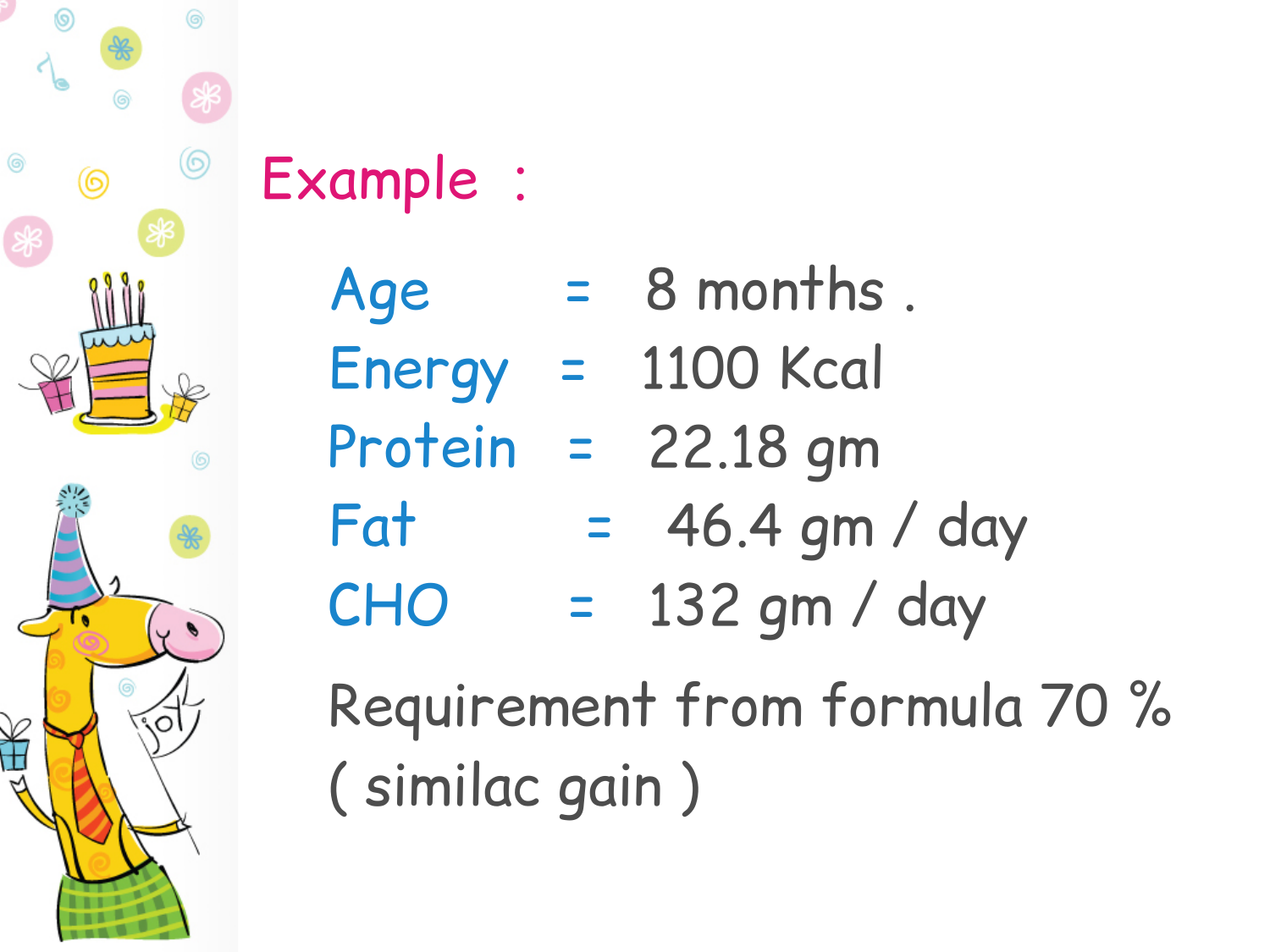

Example  :
Age        =   8 months .
Energy   =   1100 Kcal
Protein   =   22.18 gm
Fat          =   46.4 gm / day
CHO       =   132 gm / day

Requirement from formula 70 %
( similac gain )